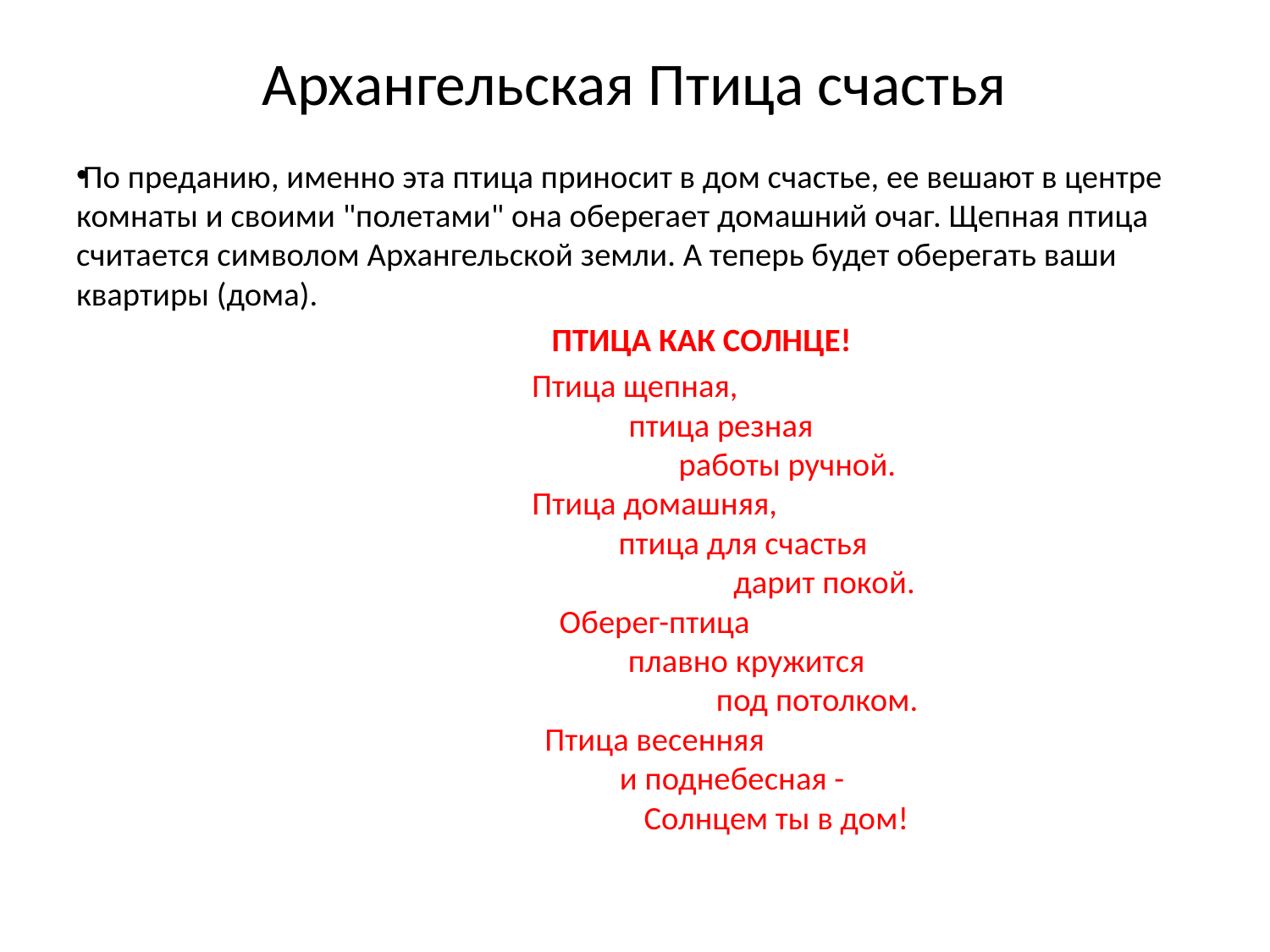

# Архангельская Птица счастья
По преданию, именно эта птица приносит в дом счастье, ее вешают в центре комнаты и своими "полетами" она оберегает домашний очаг. Щепная птица считается символом Архангельской земли. А теперь будет оберегать ваши квартиры (дома).
                  ПТИЦА КАК СОЛНЦЕ!
Птица щепная,
                  птица резная
                                    работы ручной.
Птица домашняя,
                        птица для счастья
                                              дарит покой.
Оберег-птица
                         плавно кружится
                                            под потолком.
Птица весенняя
                     и поднебесная -
                                 Солнцем ты в дом!